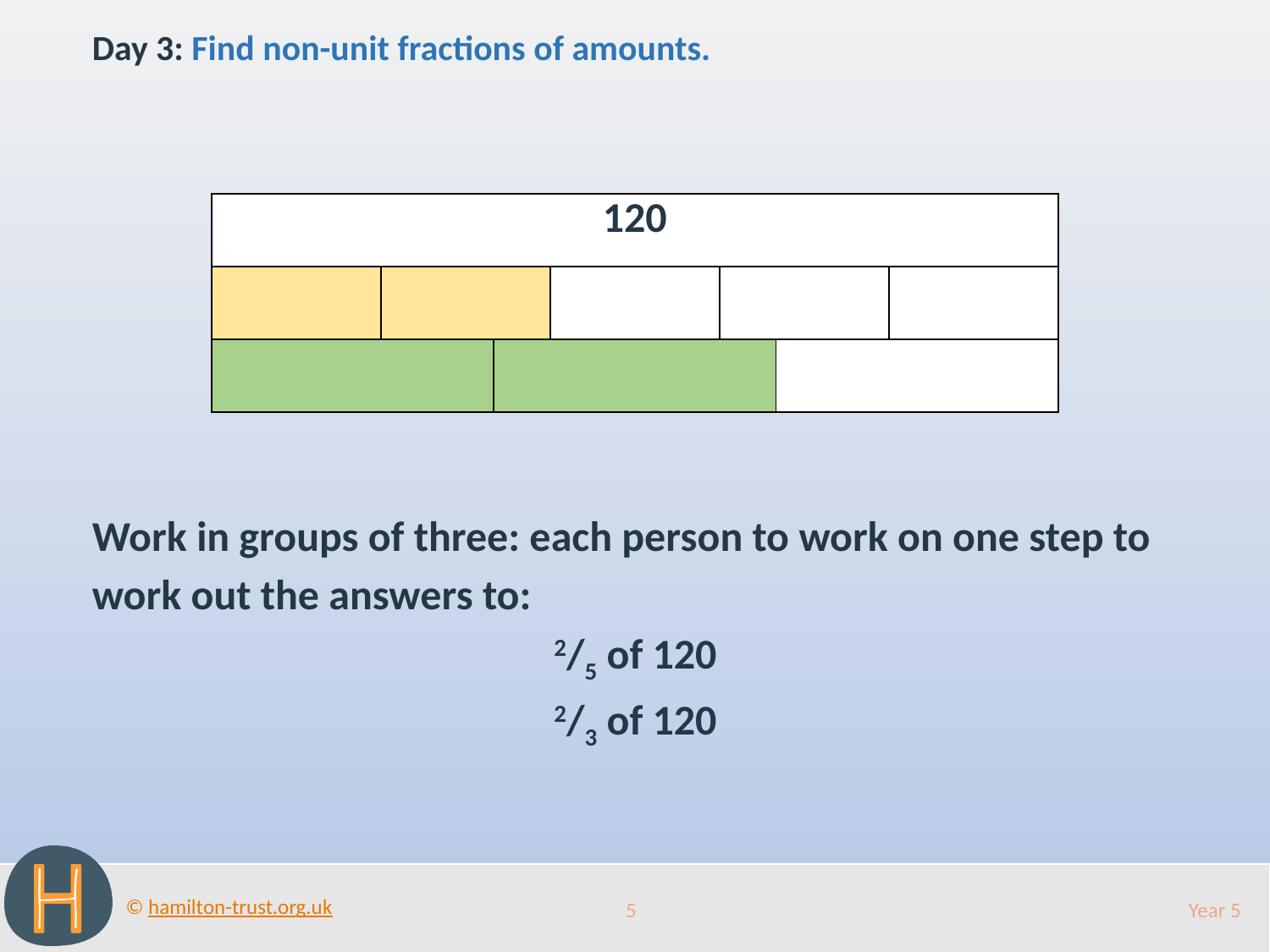

Day 3: Find non-unit fractions of amounts.
| 120 |  |  |  |  |  |  |
| --- | --- | --- | --- | --- | --- | --- |
|  |  |  |  |  |  |  |
|  |  |  |  |  |  |  |
Work in groups of three: each person to work on one step to work out the answers to:
 2/5 of 120
 2/3 of 120
5
Year 5